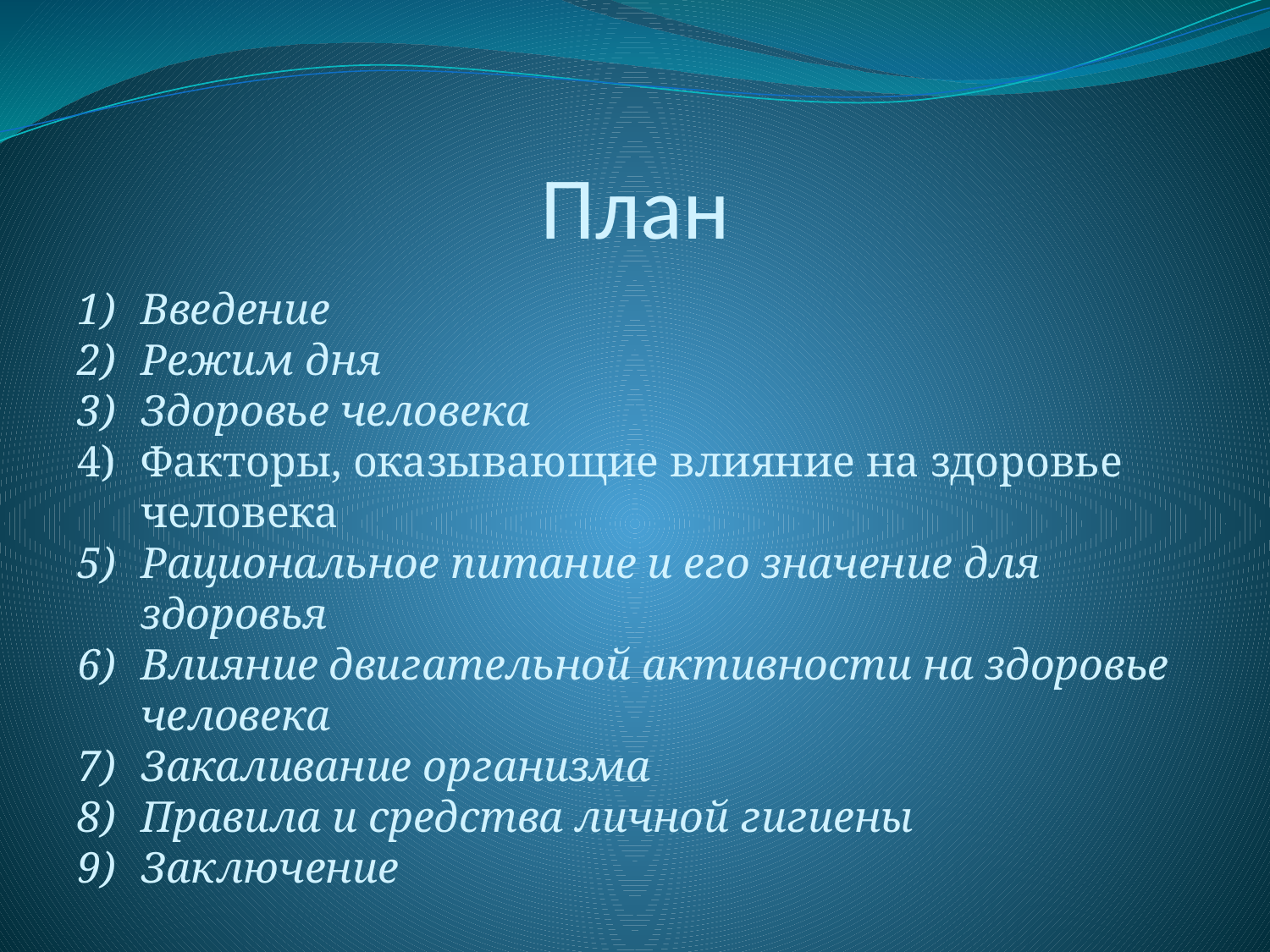

# План
Введение
Режим дня
Здоровье человека
Факторы, оказывающие влияние на здоровье человека
Рациональное питание и его значение для здоровья
Влияние двигательной активности на здоровье человека
Закаливание организма
Правила и средства личной гигиены
Заключение